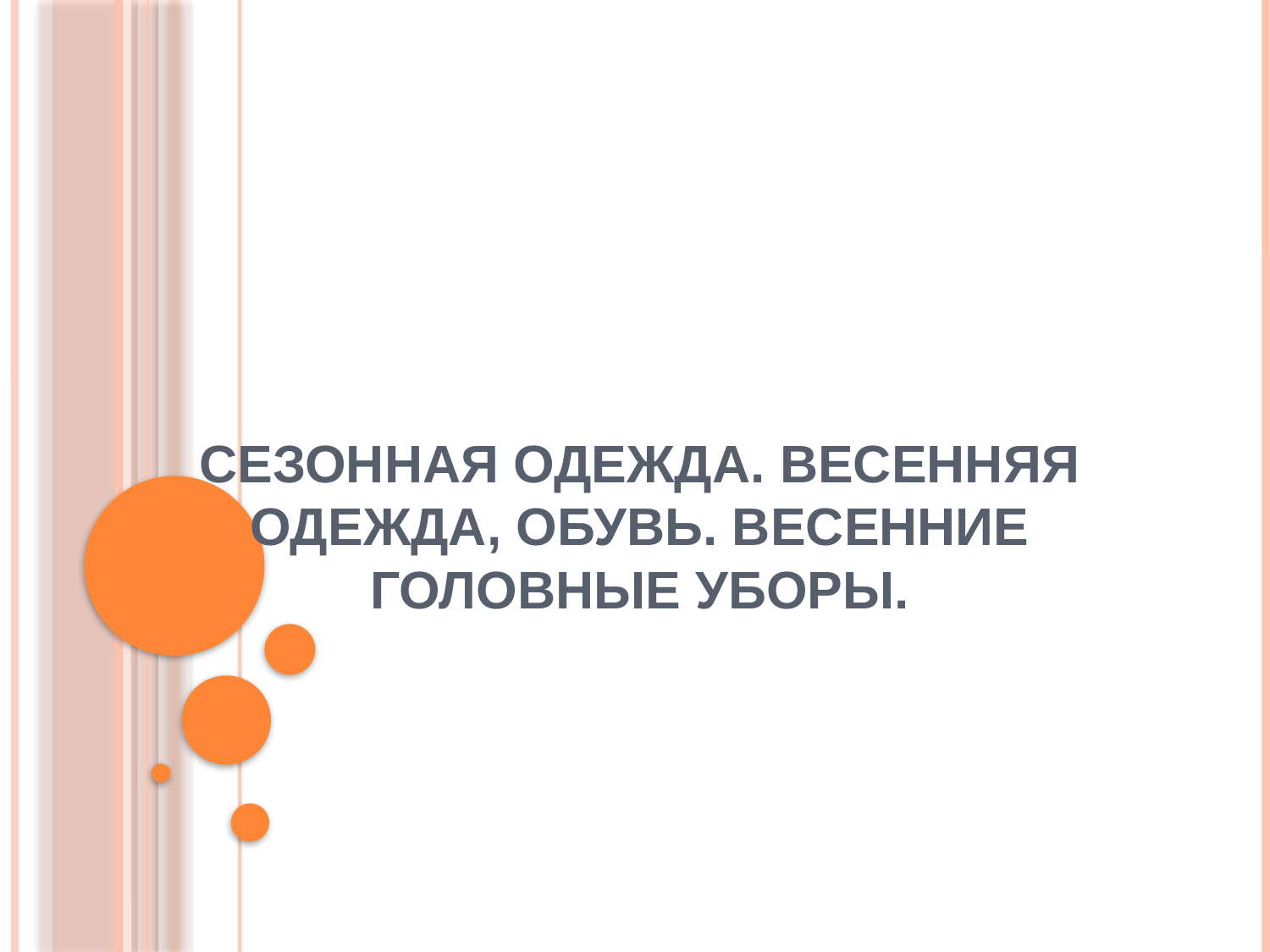

# Сезонная одежда. Весенняя одежда, обувь. Весенние головные уборы.